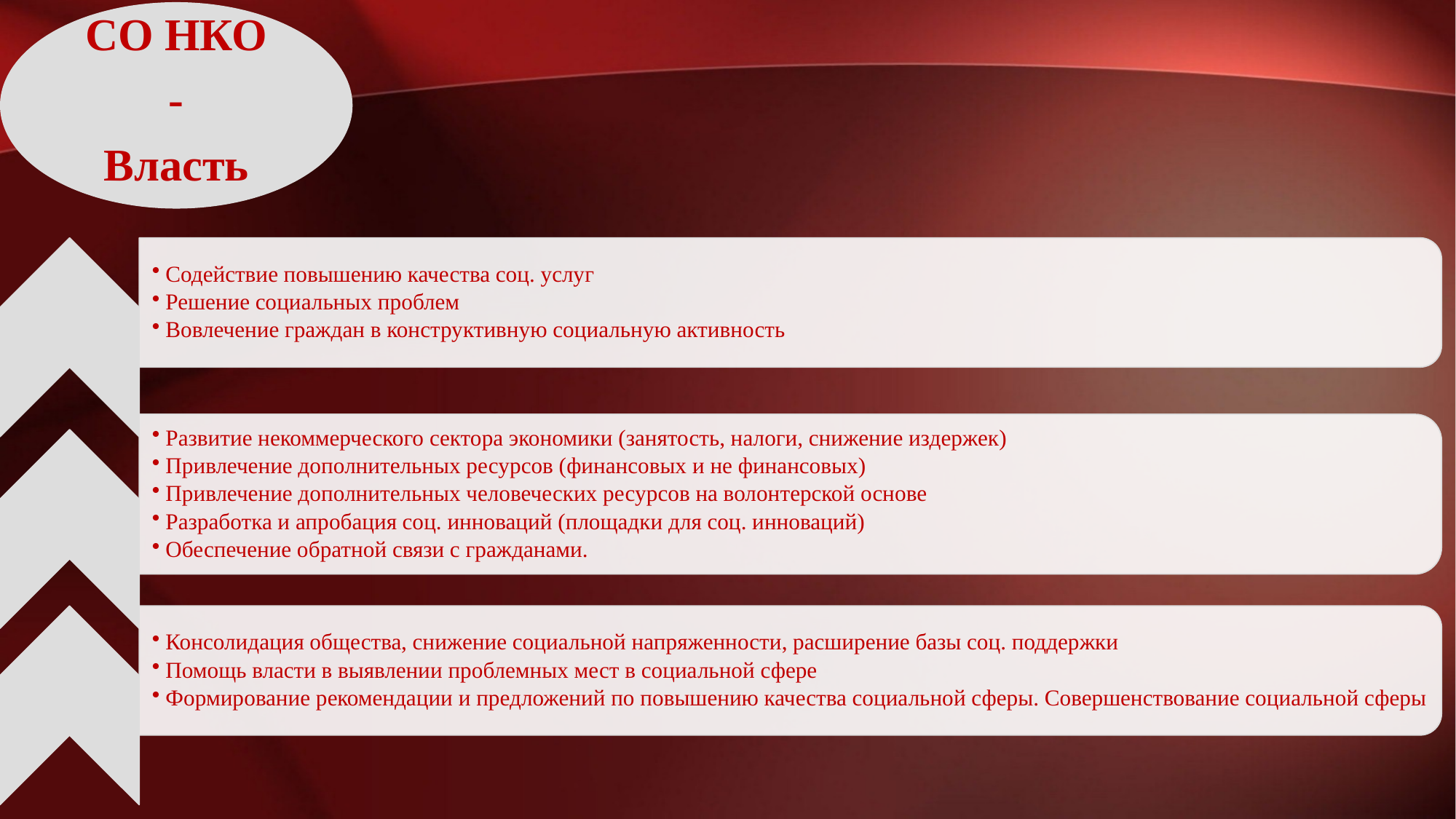

СО НКО
-
Власть

Содействие повышению качества соц. услуг
Решение социальных проблем
Вовлечение граждан в конструктивную социальную активность

Развитие некоммерческого сектора экономики (занятость, налоги, снижение издержек)
Привлечение дополнительных ресурсов (финансовых и не финансовых)
Привлечение дополнительных человеческих ресурсов на волонтерской основе
Разработка и апробация соц. инноваций (площадки для соц. инноваций)
Обеспечение обратной связи с гражданами.

Консолидация общества, снижение социальной напряженности, расширение базы соц. поддержки
Помощь власти в выявлении проблемных мест в социальной сфере
Формирование рекомендации и предложений по повышению качества социальной сферы. Совершенствование социальной сферы